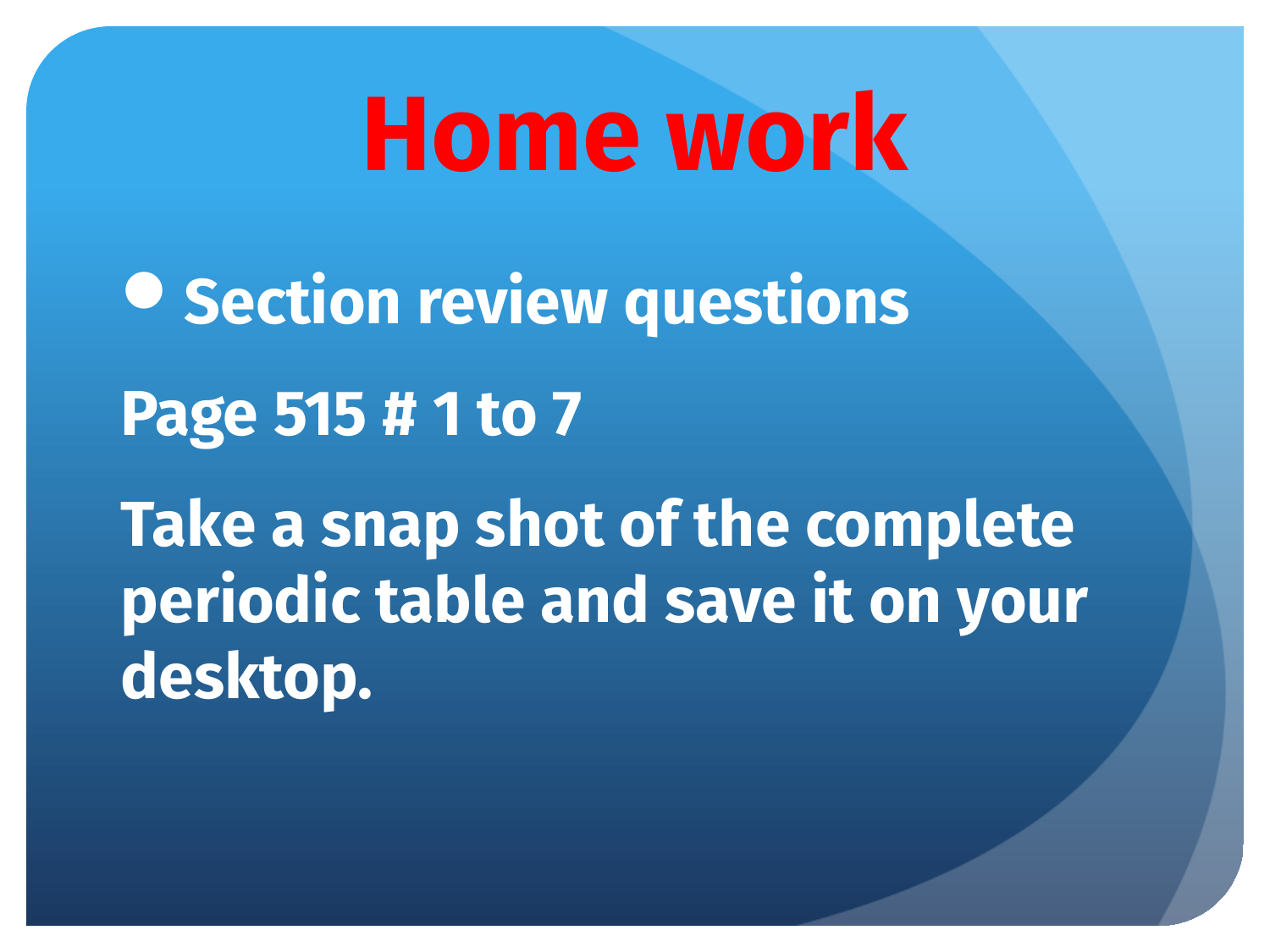

# Home work
Section review questions
Page 515 # 1 to 7
Take a snap shot of the complete periodic table and save it on your desktop.